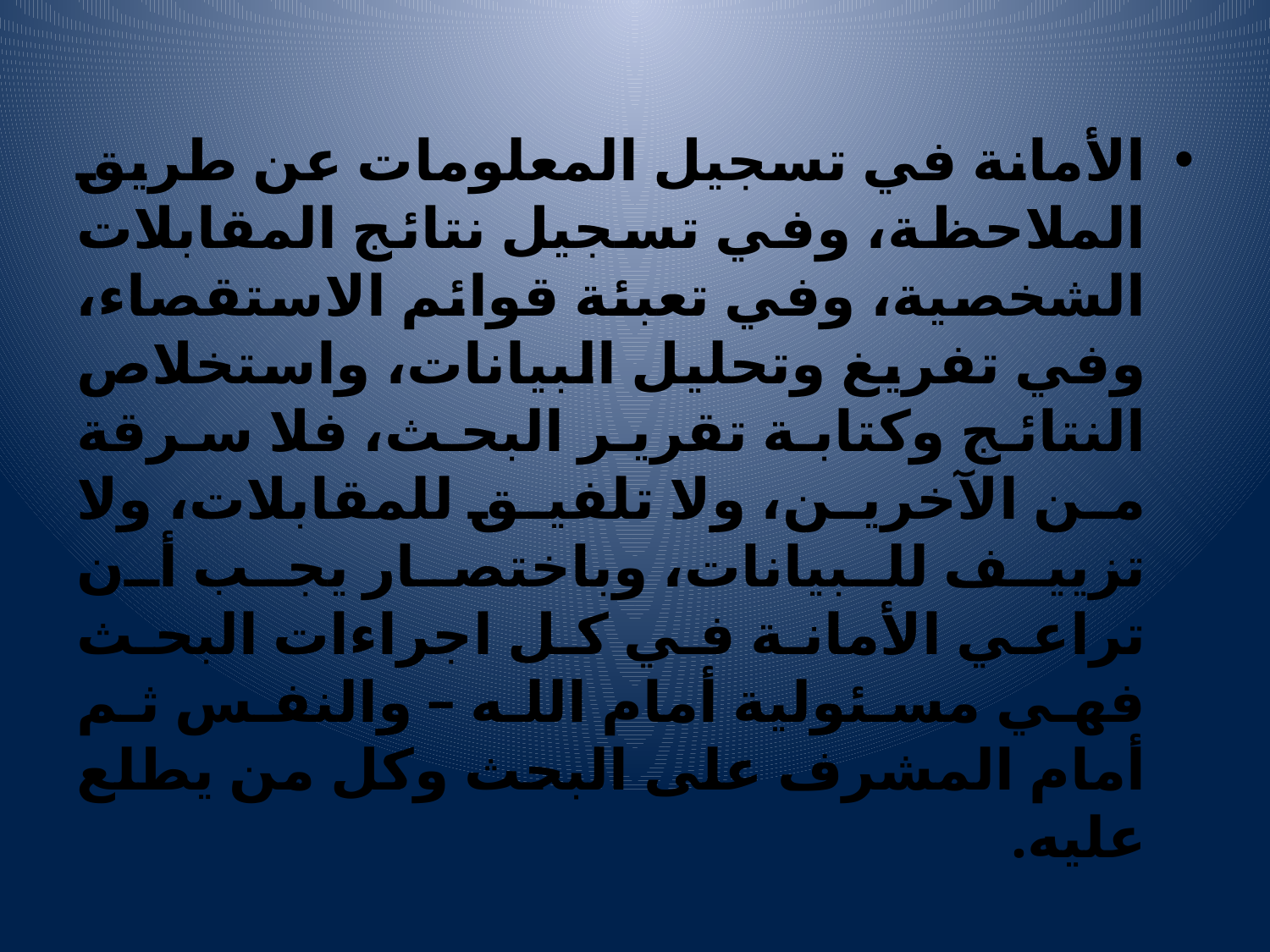

#
الأمانة في تسجيل المعلومات عن طريق الملاحظة، وفي تسجيل نتائج المقابلات الشخصية، وفي تعبئة قوائم الاستقصاء، وفي تفريغ وتحليل البيانات، واستخلاص النتائج وكتابة تقرير البحث، فلا سرقة من الآخرين، ولا تلفيق للمقابلات، ولا تزييف للبيانات، وباختصار يجب أن تراعي الأمانة في كل اجراءات البحث فهي مسئولية أمام الله – والنفس ثم أمام المشرف على البحث وكل من يطلع عليه.